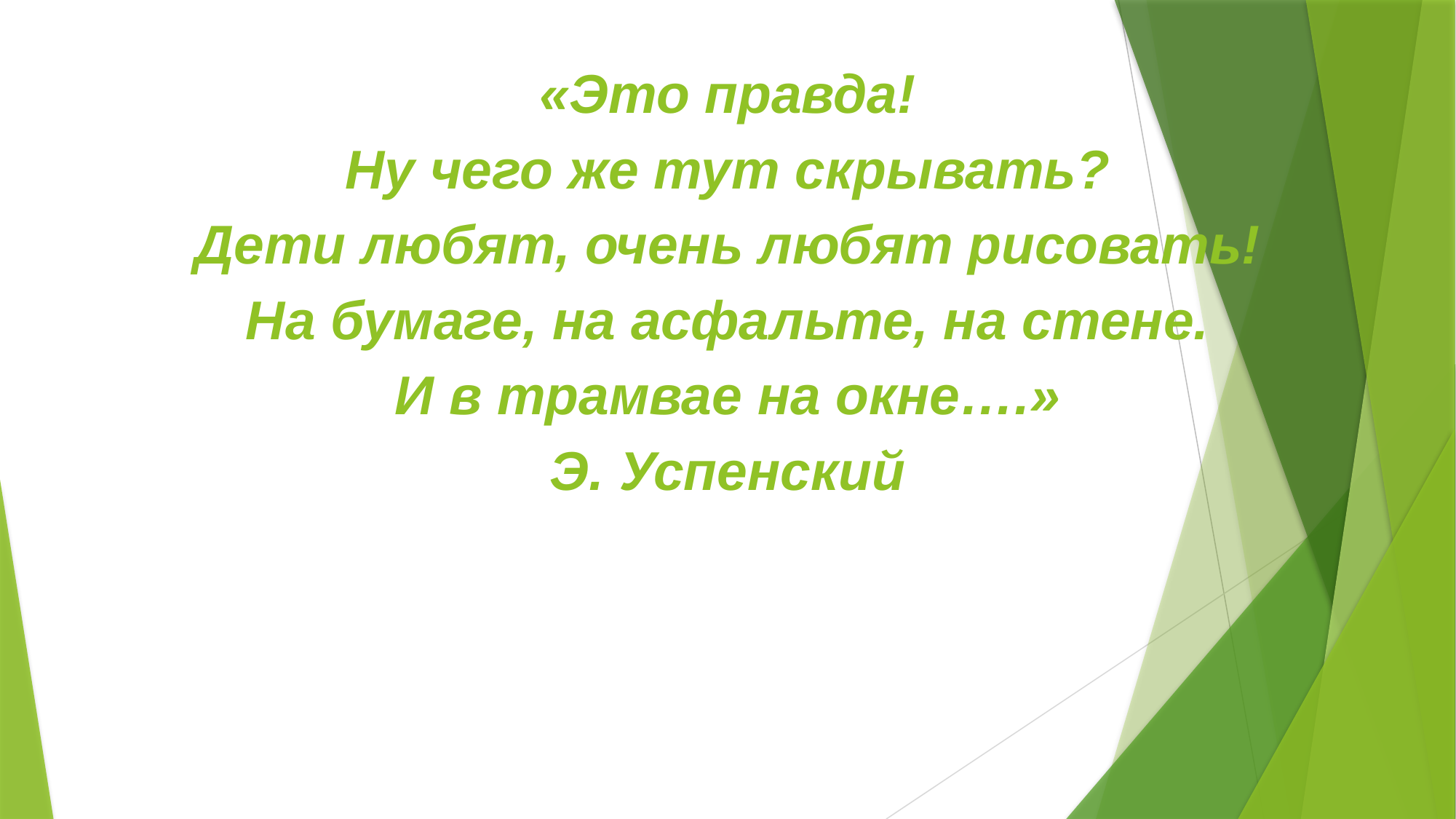

# «Это правда! Ну чего же тут скрывать? Дети любят, очень любят рисовать! На бумаге, на асфальте, на стене. И в трамвае на окне….» Э. Успенский